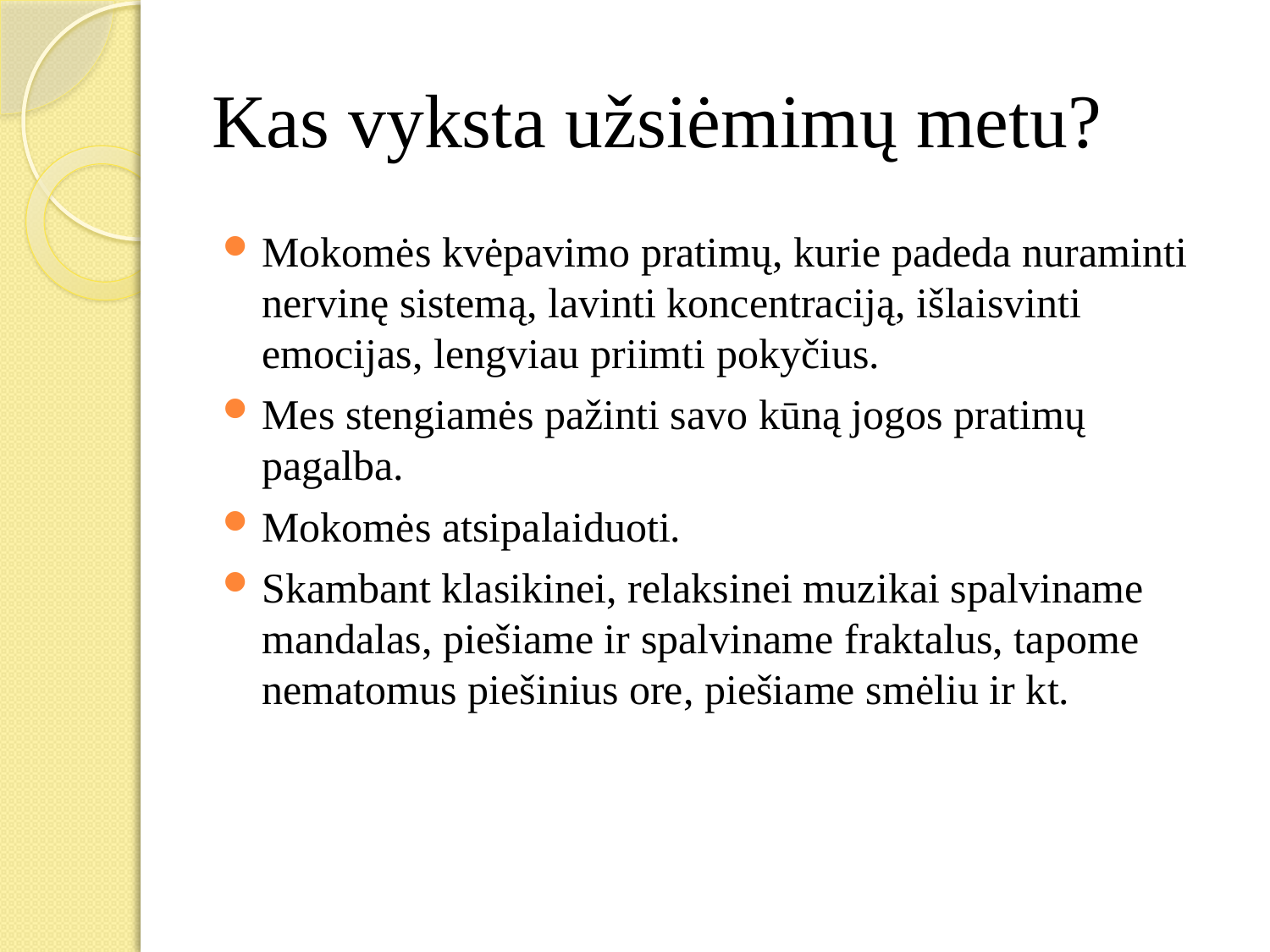

# Kas vyksta užsiėmimų metu?
Mokomės kvėpavimo pratimų, kurie padeda nuraminti nervinę sistemą, lavinti koncentraciją, išlaisvinti emocijas, lengviau priimti pokyčius.
Mes stengiamės pažinti savo kūną jogos pratimų pagalba.
Mokomės atsipalaiduoti.
Skambant klasikinei, relaksinei muzikai spalviname mandalas, piešiame ir spalviname fraktalus, tapome nematomus piešinius ore, piešiame smėliu ir kt.